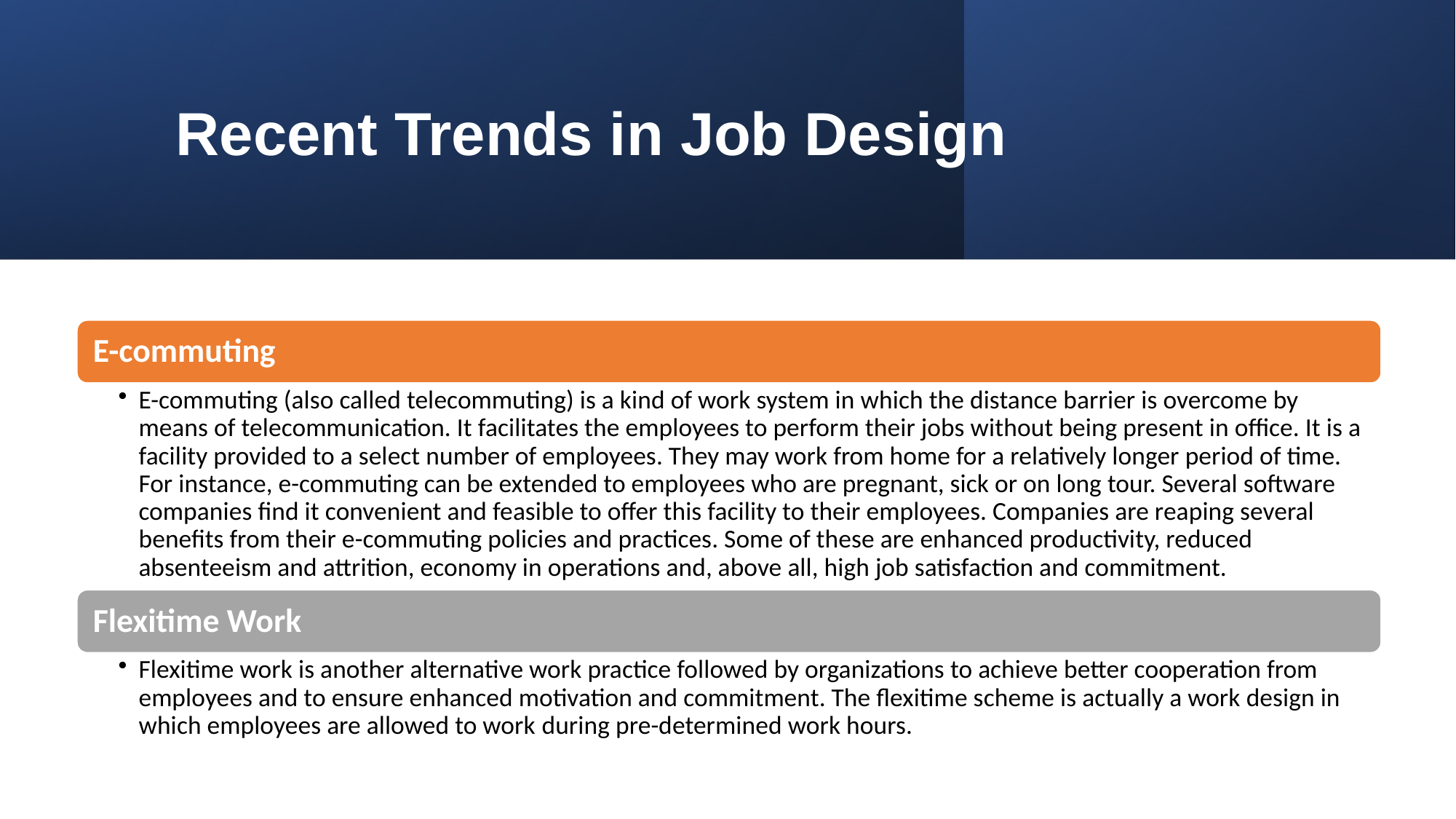

# Recent Trends in Job Design
E-commuting
E-commuting (also called telecommuting) is a kind of work system in which the distance barrier is overcome by means of telecommunication. It facilitates the employees to perform their jobs without being present in office. It is a facility provided to a select number of employees. They may work from home for a relatively longer period of time. For instance, e-commuting can be extended to employees who are pregnant, sick or on long tour. Several software companies find it convenient and feasible to offer this facility to their employees. Companies are reaping several benefits from their e-commuting policies and practices. Some of these are enhanced productivity, reduced absenteeism and attrition, economy in operations and, above all, high job satisfaction and commitment.
Flexitime Work
Flexitime work is another alternative work practice followed by organizations to achieve better cooperation from employees and to ensure enhanced motivation and commitment. The flexitime scheme is actually a work design in which employees are allowed to work during pre-determined work hours.